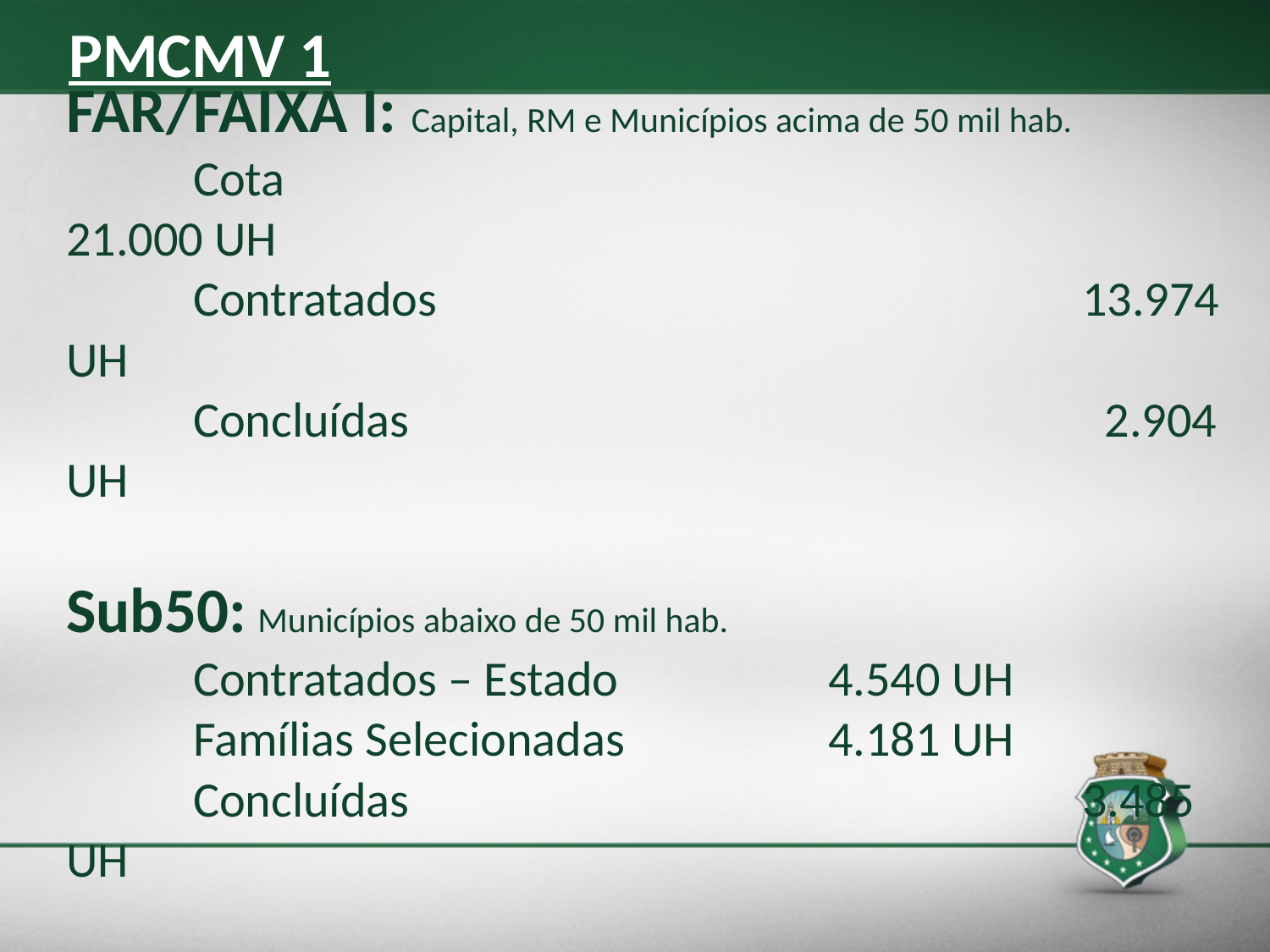

PMCMV 1
# FAR/FAIXA I: Capital, RM e Municípios acima de 50 mil hab. Cota			     					21.000 UH Contratados	 					13.974 UH Concluídas 	    					  2.904 UH Sub50: Municípios abaixo de 50 mil hab. Contratados – Estado		4.540 UH Famílias Selecionadas 		4.181 UH Concluídas						3.485 UH